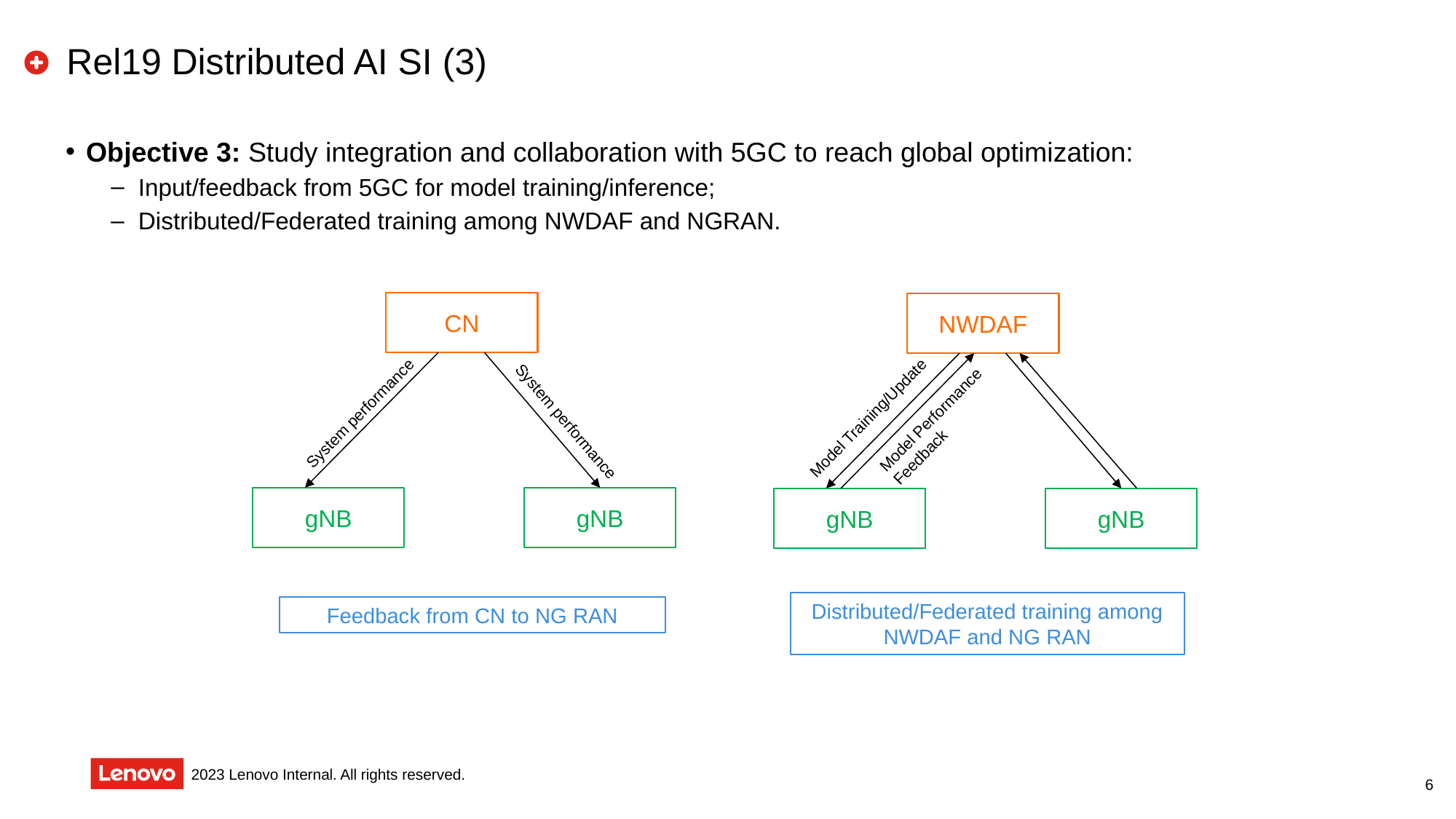

# Rel19 Distributed AI SI (3)
Objective 3: Study integration and collaboration with 5GC to reach global optimization:
Input/feedback from 5GC for model training/inference;
Distributed/Federated training among NWDAF and NGRAN.
CN
NWDAF
Model Performance Feedback
System performance
Model Training/Update
System performance
gNB
gNB
gNB
gNB
Distributed/Federated training among NWDAF and NG RAN
Feedback from CN to NG RAN